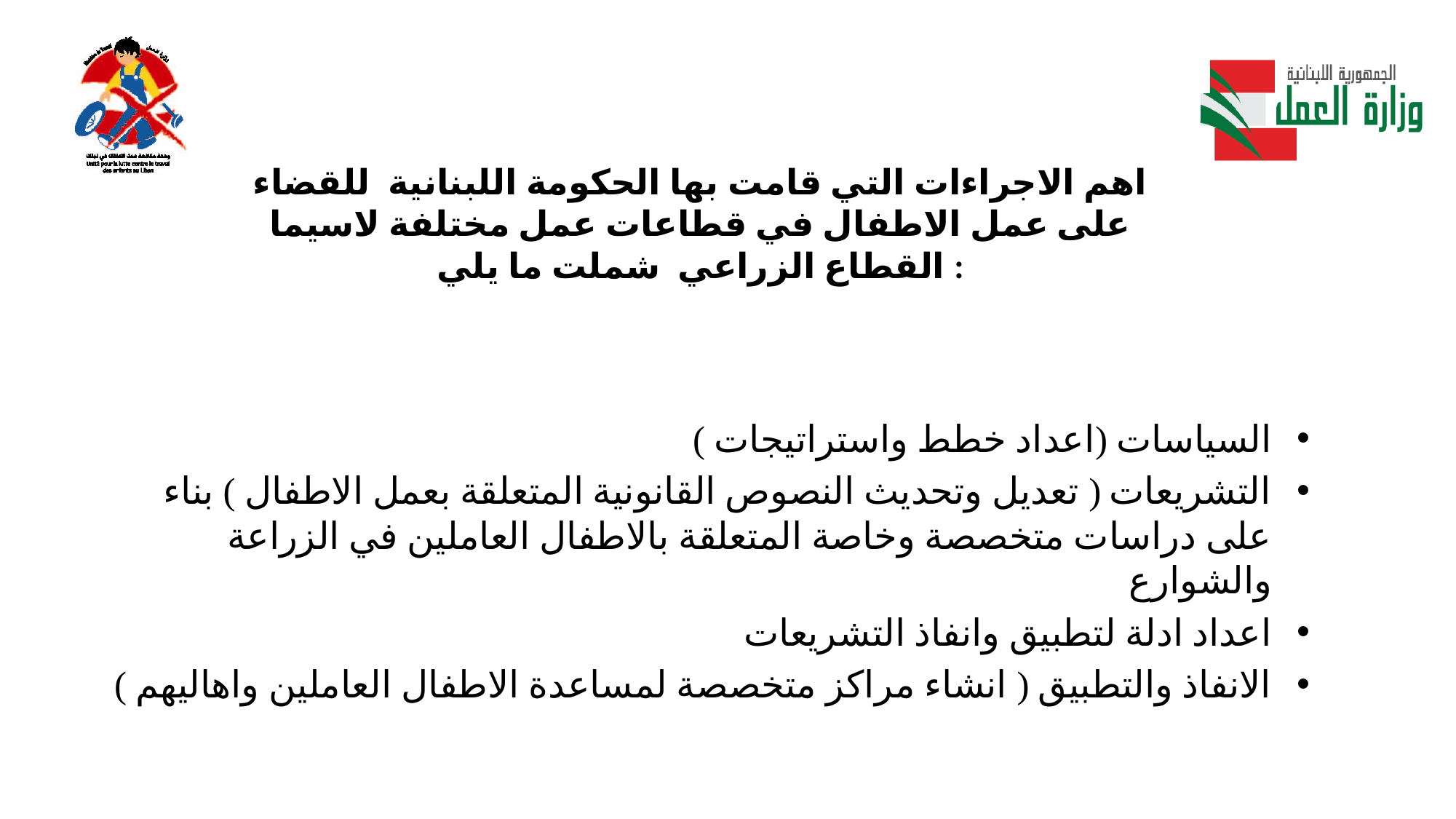

# اهم الاجراءات التي قامت بها الحكومة اللبنانية  للقضاء على عمل الاطفال في قطاعات عمل مختلفة لاسيما القطاع الزراعي  شملت ما يلي :
السياسات (اعداد خطط واستراتيجات )
التشريعات ( تعديل وتحديث النصوص القانونية المتعلقة بعمل الاطفال ) بناء على دراسات متخصصة وخاصة المتعلقة بالاطفال العاملين في الزراعة والشوارع
اعداد ادلة لتطبيق وانفاذ التشريعات
الانفاذ والتطبيق ( انشاء مراكز متخصصة لمساعدة الاطفال العاملين واهاليهم )